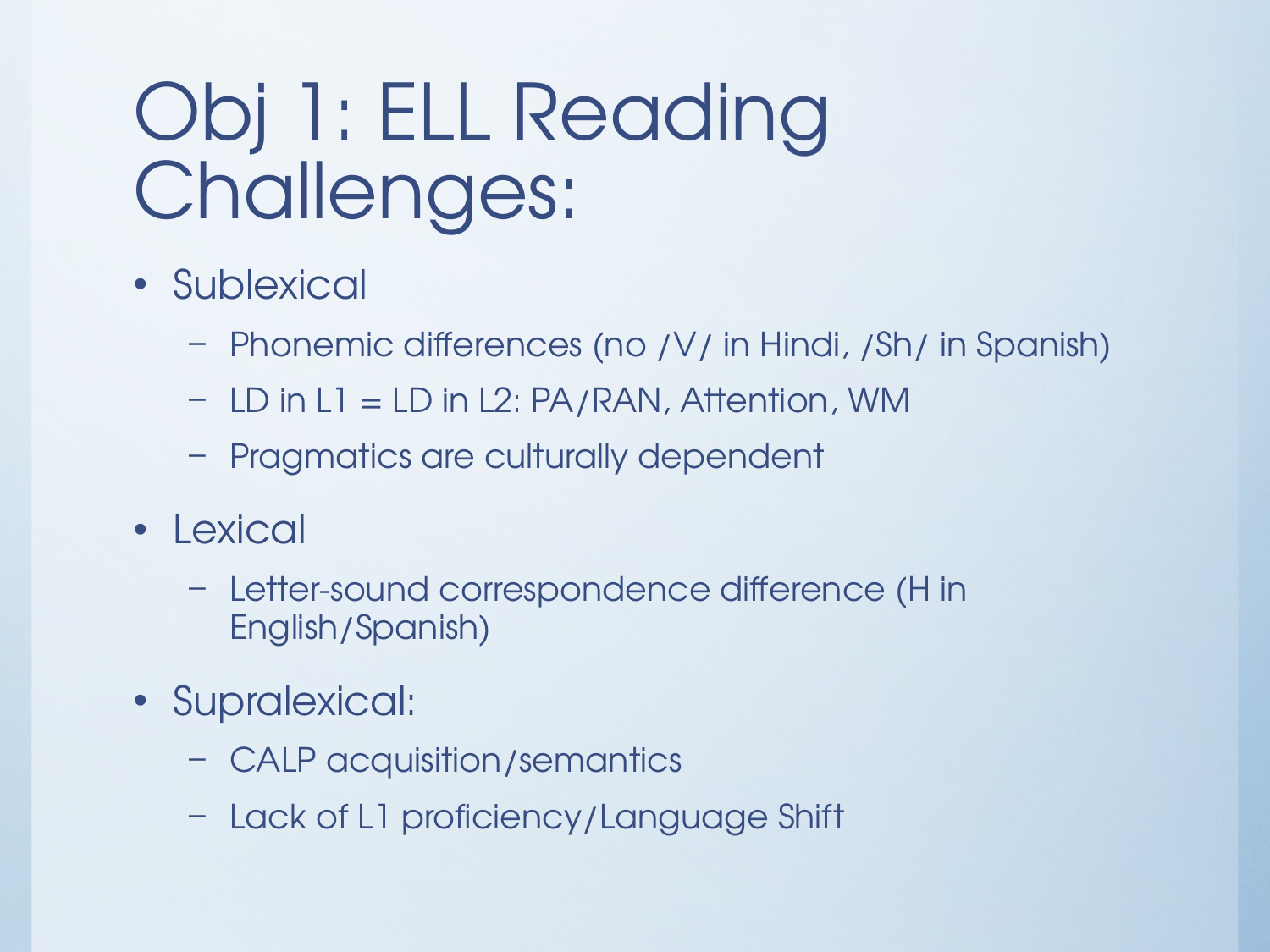

# Obj 1: ELL Reading Challenges:
Sublexical
Phonemic differences (no /V/ in Hindi, /Sh/ in Spanish)
LD in L1 = LD in L2: PA/RAN, Attention, WM
Pragmatics are culturally dependent
Lexical
Letter-sound correspondence difference (H in English/Spanish)
Supralexical:
CALP acquisition/semantics
Lack of L1 proficiency/Language Shift